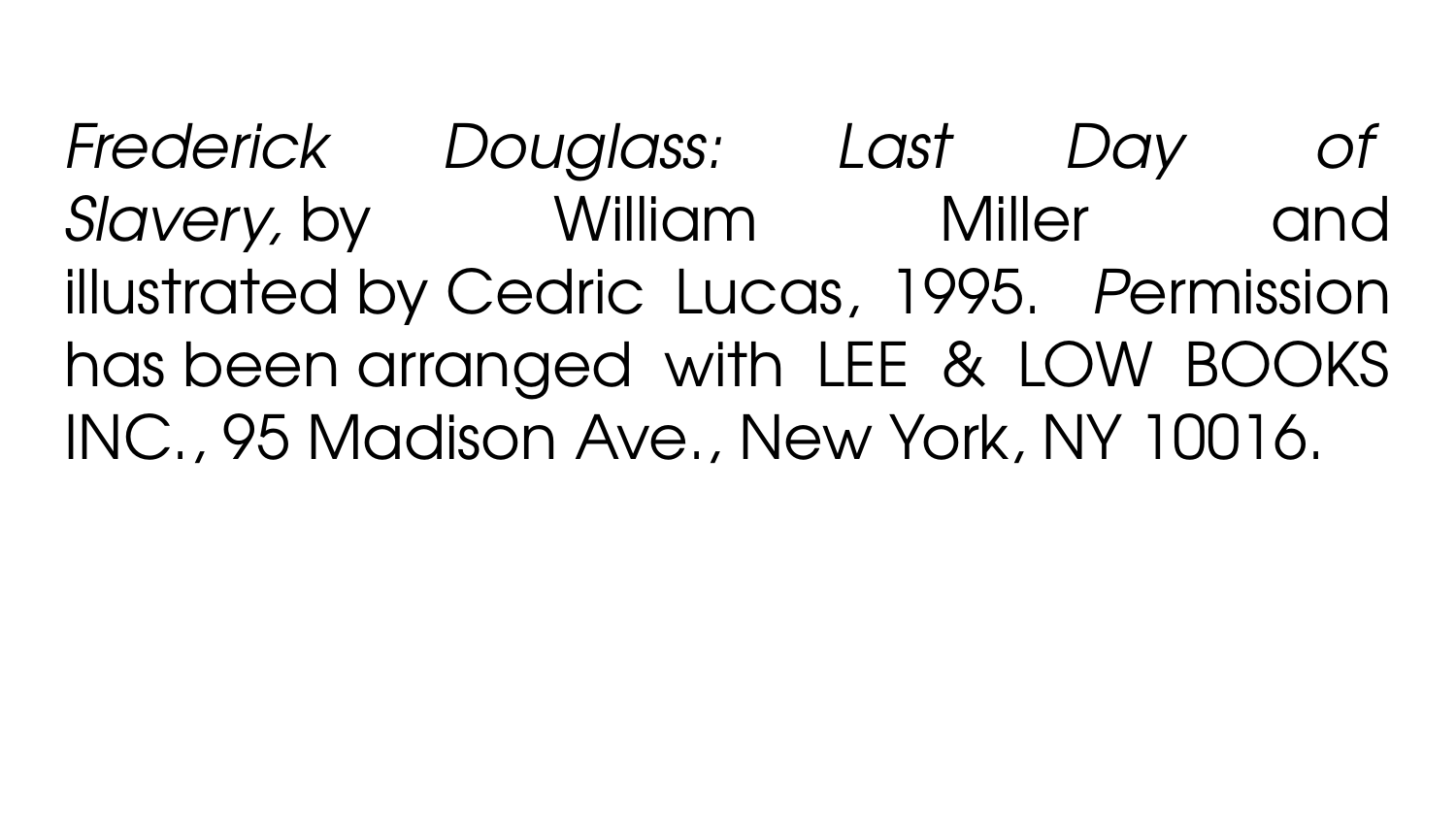

# Frederick Douglass: Last Day  of  Slavery, by William Miller and illustrated by Cedric Lucas, 1995.   Permission has been arranged with LEE & LOW BOOKS INC., 95 Madison Ave., New York, NY 10016.